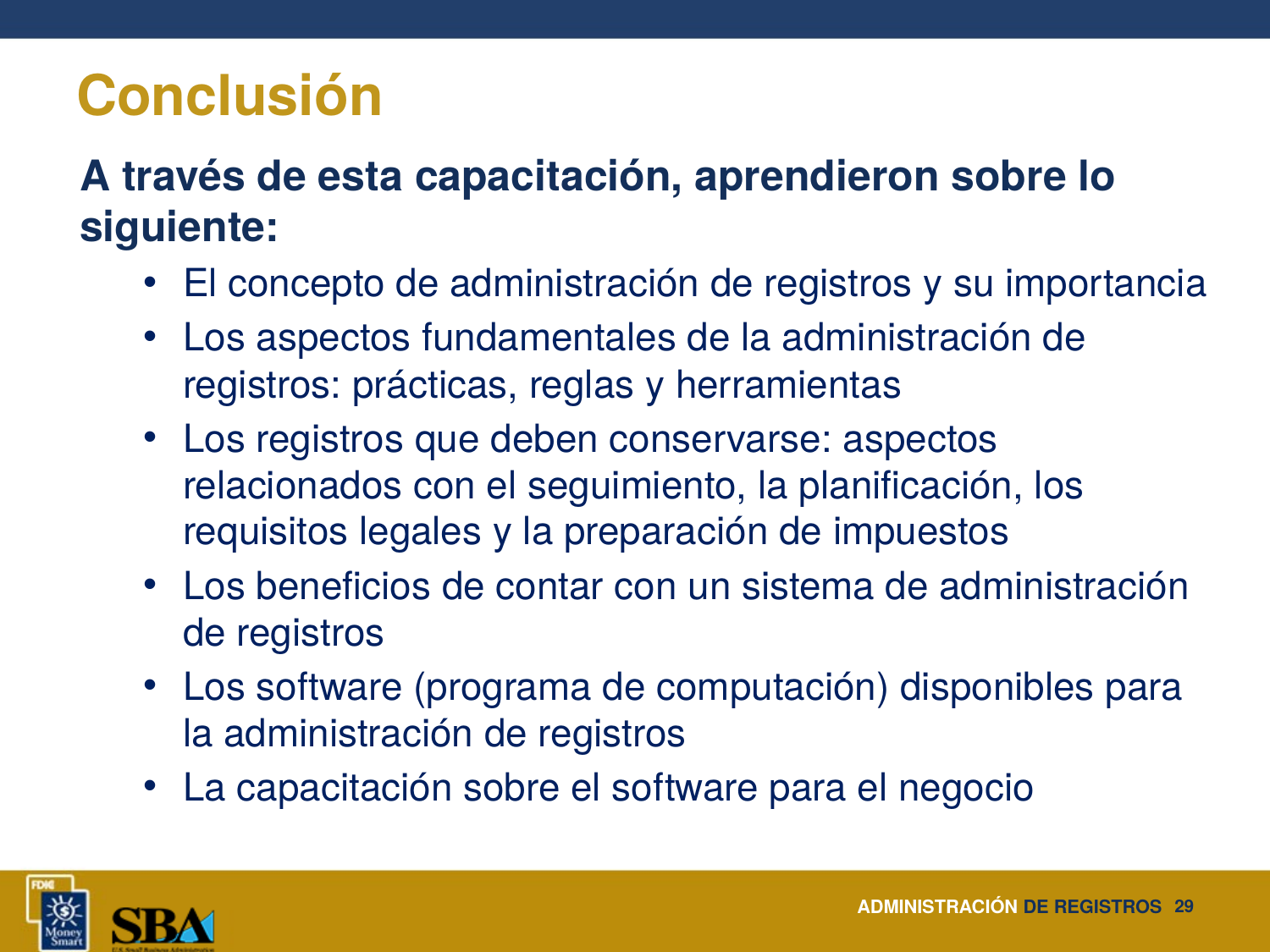

# Conclusión
A través de esta capacitación, aprendieron sobre lo siguiente:
El concepto de administración de registros y su importancia
Los aspectos fundamentales de la administración de registros: prácticas, reglas y herramientas
Los registros que deben conservarse: aspectos relacionados con el seguimiento, la planificación, los requisitos legales y la preparación de impuestos
Los beneficios de contar con un sistema de administración de registros
Los software (programa de computación) disponibles para la administración de registros
La capacitación sobre el software para el negocio